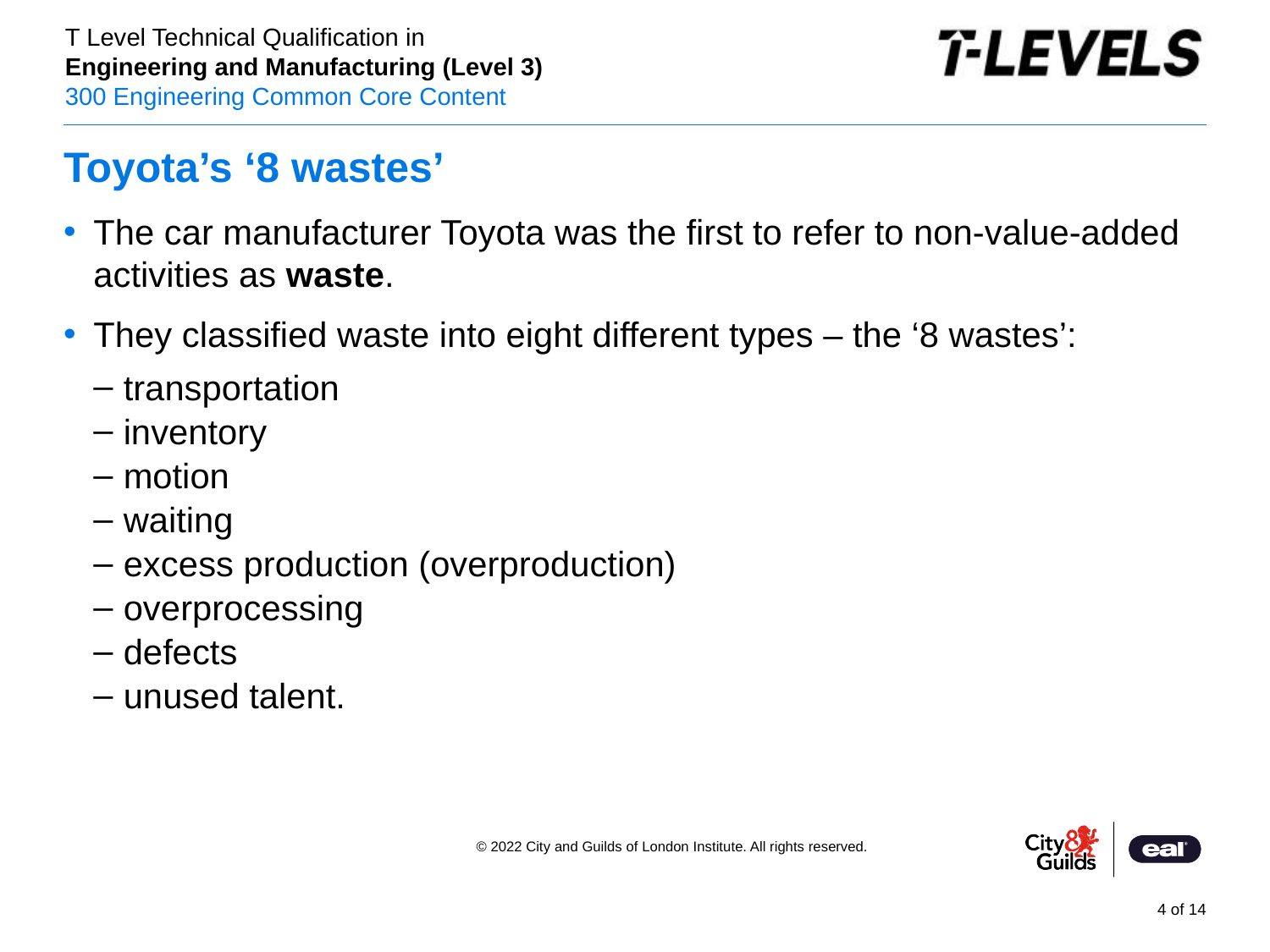

# Toyota’s ‘8 wastes’
The car manufacturer Toyota was the first to refer to non-value-added activities as waste.
They classified waste into eight different types – the ‘8 wastes’:
transportation
inventory
motion
waiting
excess production (overproduction)
overprocessing
defects
unused talent.